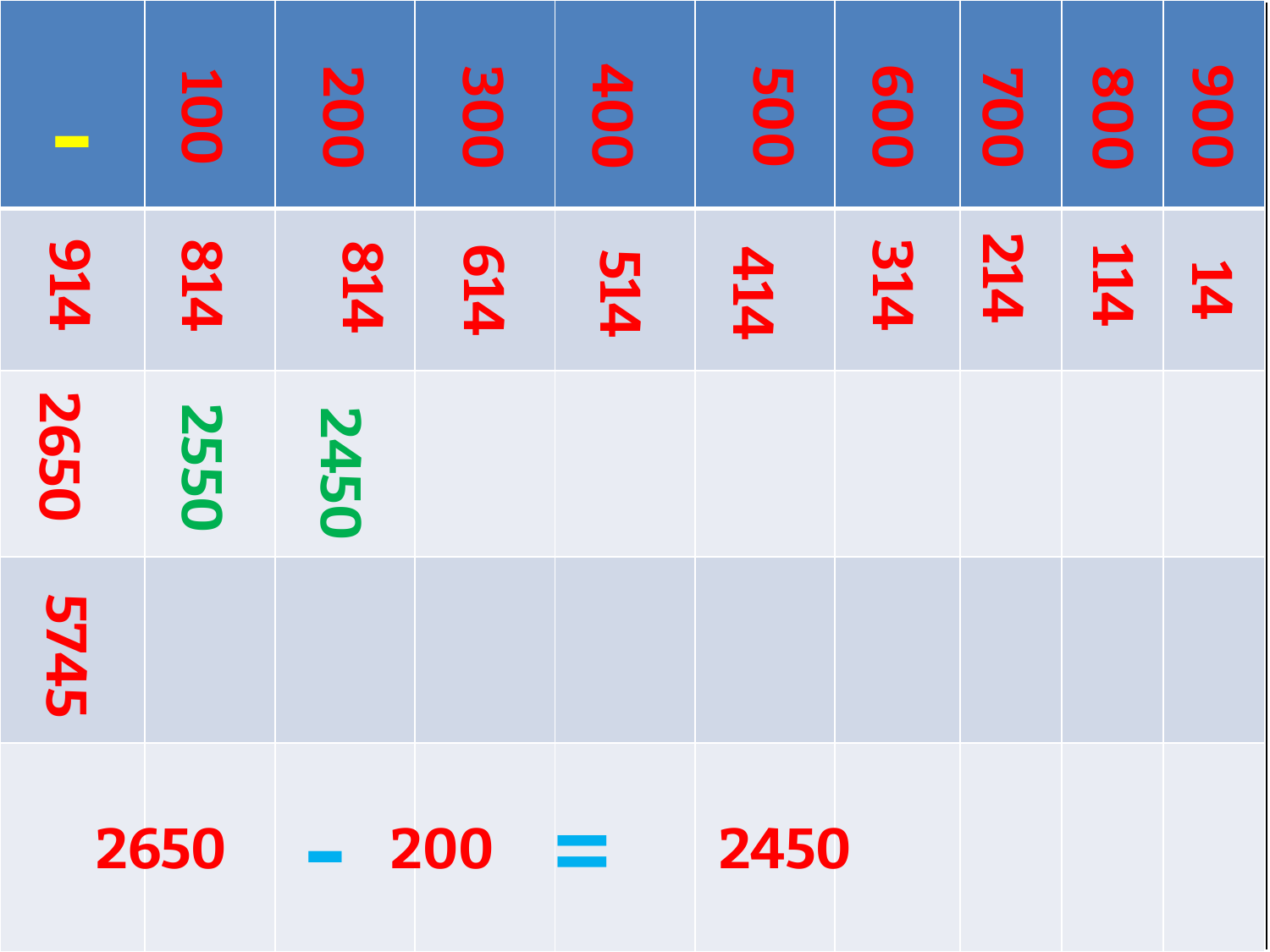

|  |  |  |  |  |  |  |  |  |  |
| --- | --- | --- | --- | --- | --- | --- | --- | --- | --- |
|  |  |  |  |  |  |  |  |  |  |
|  |  |  |  |  |  |  |  |  |  |
|  |  |  |  |  |  |  |  |  |  |
|  |  |  |  |  |  |  |  |  |  |
-
400
500
600
900
100
200
300
700
800
214
914
814
314
114
814
614
14
514
414
#
2650
2550
2450
5745
=
-
2650
2450
200